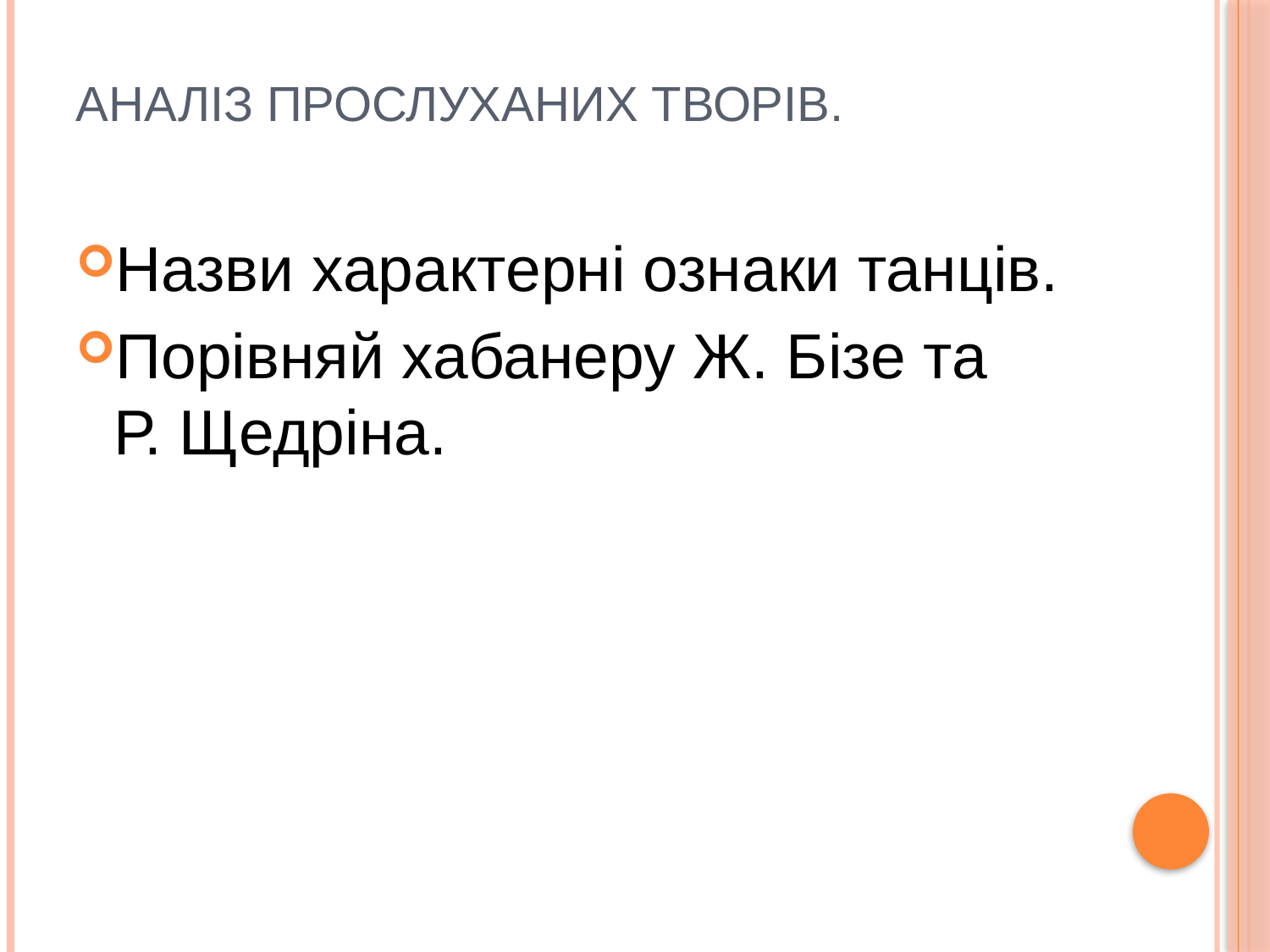

# Аналіз прослуханих творів.
Назви характерні ознаки танців.
Порівняй хабанеру Ж. Бізе та Р. Щедріна.